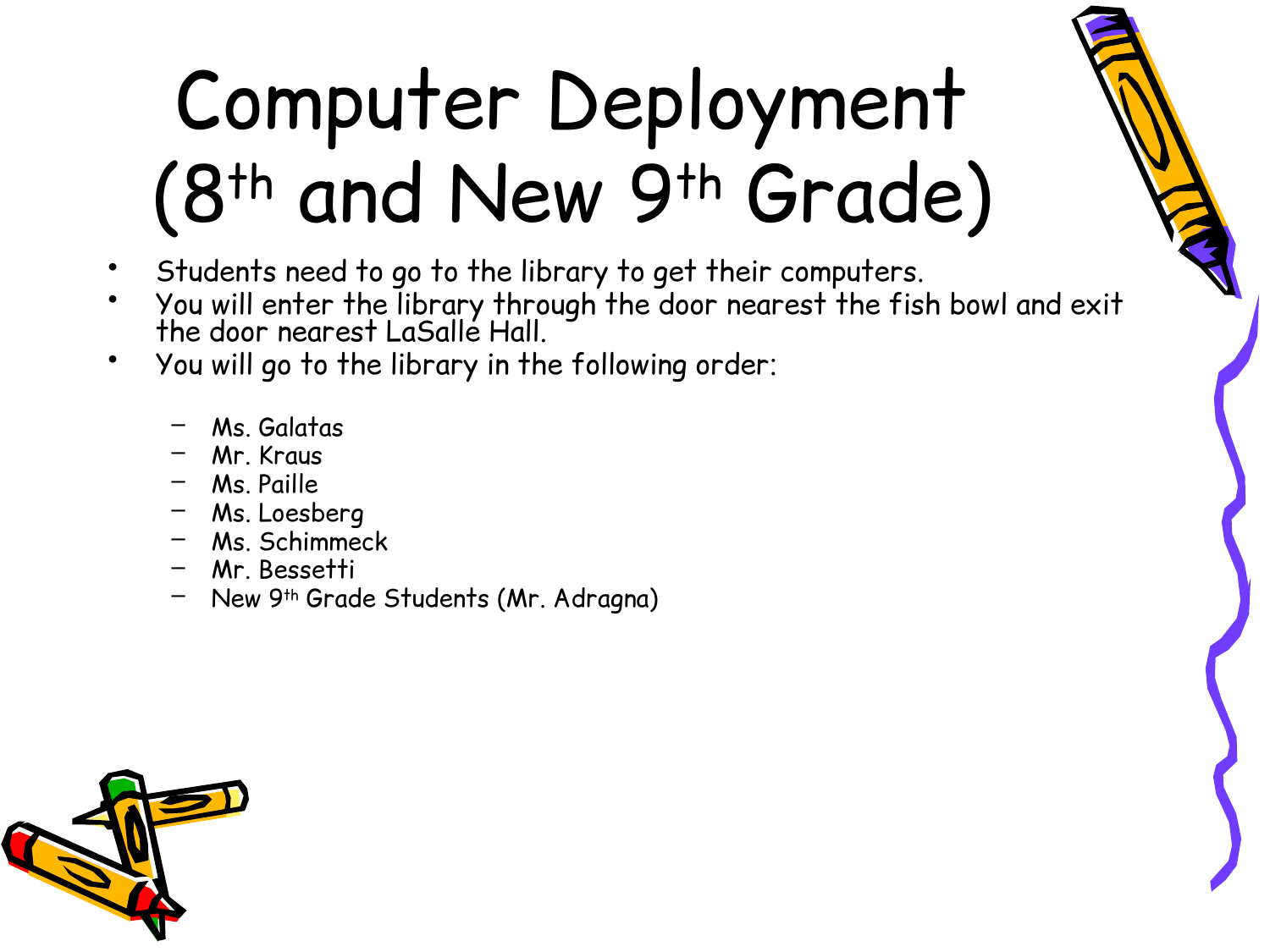

# Computer Deployment (8th and New 9th Grade)
Students need to go to the library to get their computers.
You will enter the library through the door nearest the fish bowl and exit the door nearest LaSalle Hall.
You will go to the library in the following order:

Ms. Galatas
Mr. Kraus
Ms. Paille
Ms. Loesberg
Ms. Schimmeck
Mr. Bessetti
New 9th Grade Students (Mr. Adragna)